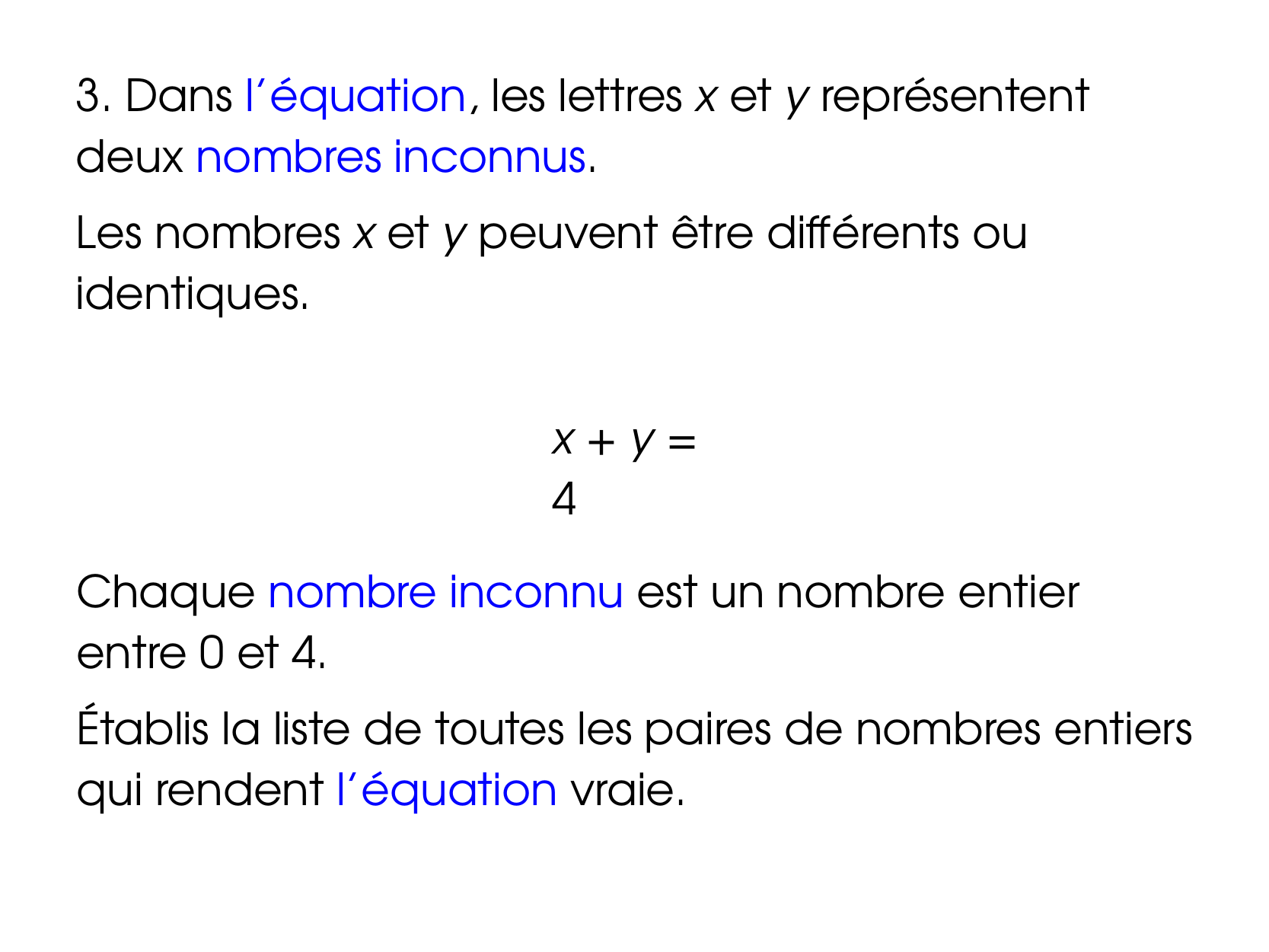

3. Dans l’équation, les lettres x et y représentent
deux nombres inconnus.
Les nombres x et y peuvent être différents ou identiques.
x + y = 4
Chaque nombre inconnu est un nombre entier
entre 0 et 4.
Établis la liste de toutes les paires de nombres entiers qui rendent l’équation vraie.